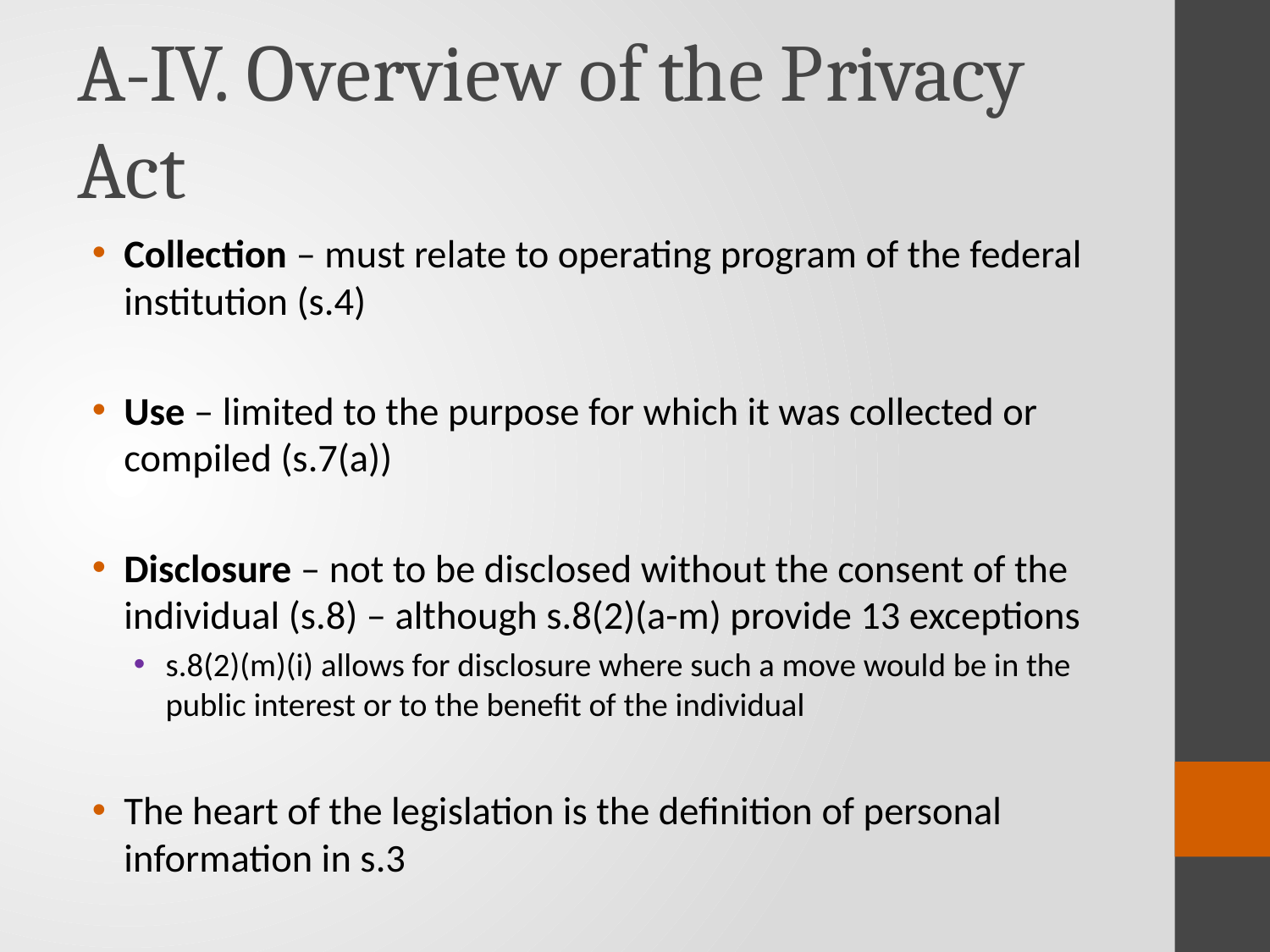

# A-IV. Overview of the Privacy Act
Collection – must relate to operating program of the federal institution (s.4)

Use – limited to the purpose for which it was collected or compiled (s.7(a))

Disclosure – not to be disclosed without the consent of the individual (s.8) – although s.8(2)(a-m) provide 13 exceptions
s.8(2)(m)(i) allows for disclosure where such a move would be in the public interest or to the benefit of the individual

The heart of the legislation is the definition of personal information in s.3